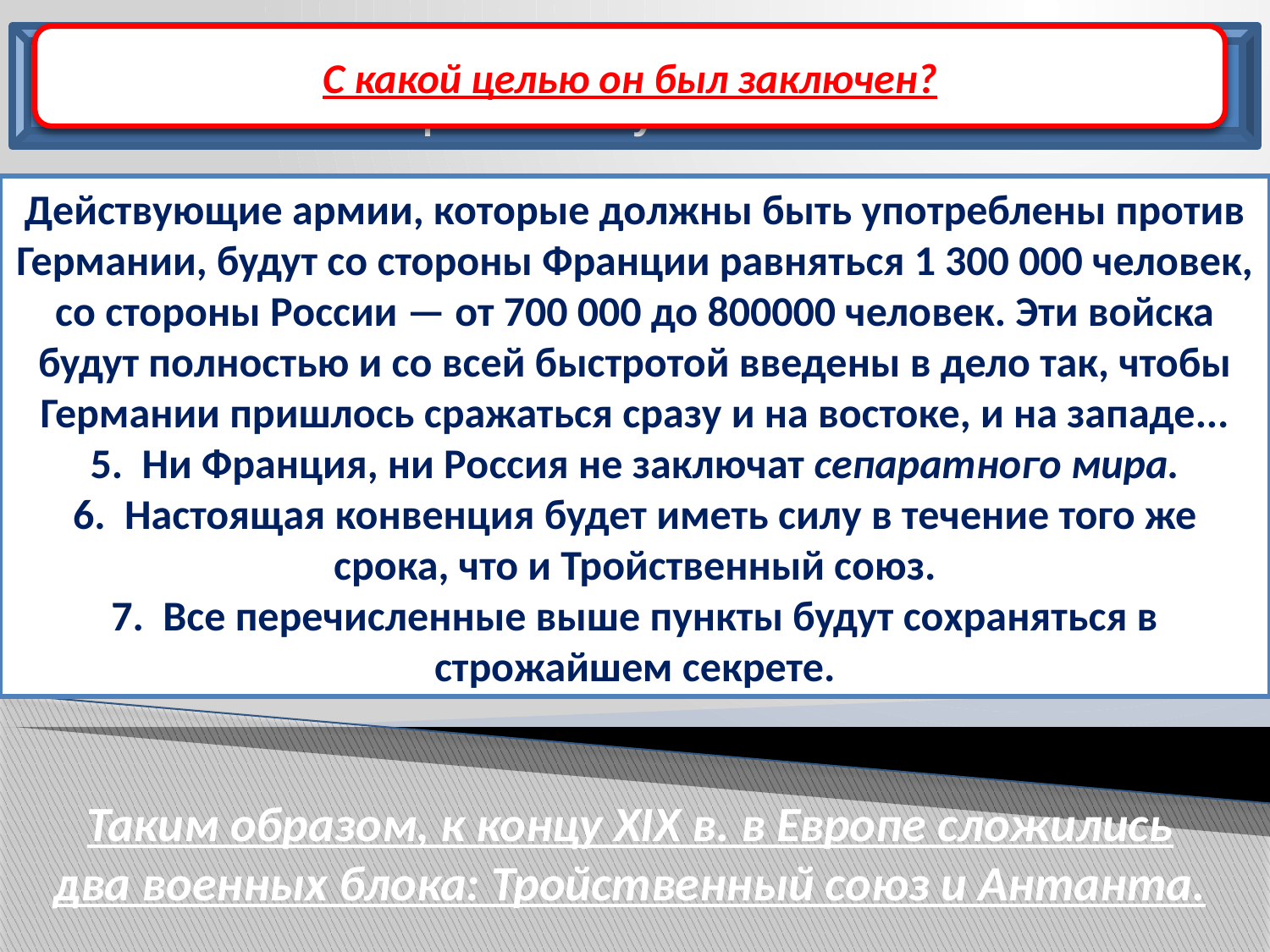

Из проекта военной конвенции между Россией и Фран­цией. 5 августа 1892 г.

В чем состояли основные положения русско-французского договора?

С какой целью он был заключен?

Действующие армии, которые должны быть употреблены против Германии, будут со стороны Франции равняться 1 300 000 человек, со стороны России — от 700 000 до 800000 человек. Эти войска будут полностью и со всей быстротой введены в дело так, чтобы Германии пришлось сражаться сразу и на востоке, и на западе...
5.  Ни Франция, ни Россия не заключат сепаратного мира.
6.  Настоящая конвенция будет иметь силу в течение того же срока, что и Тройственный союз.
7.  Все перечисленные выше пункты будут сохраняться в строжайшем секрете.
Таким образом, к концу XIX в. в Европе сложились два военных блока: Тройственный союз и Антанта.